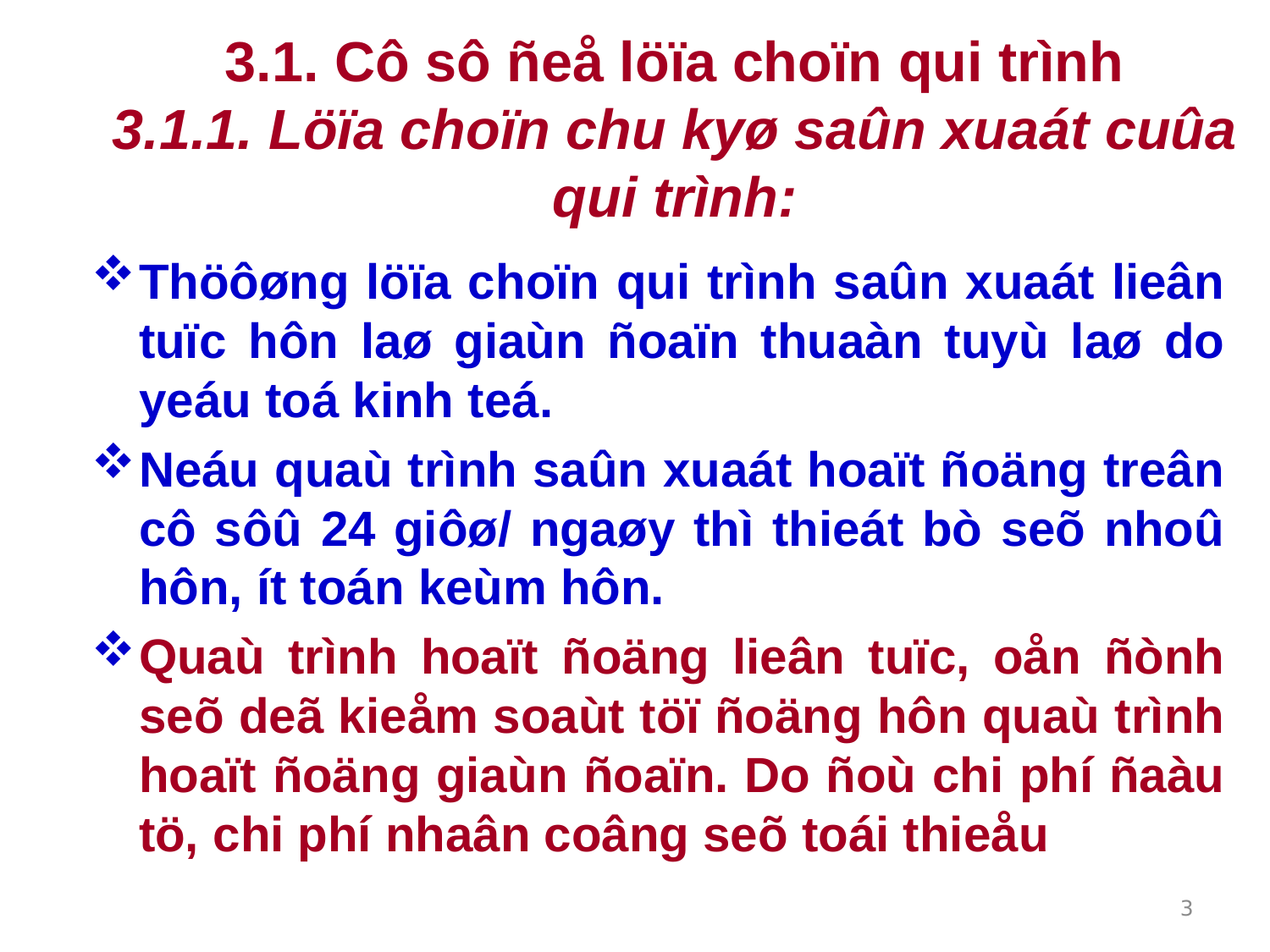

# 3.1. Cô sô ñeå löïa choïn qui trình 3.1.1. Löïa choïn chu kyø saûn xuaát cuûa qui trình:
Thöôøng löïa choïn qui trình saûn xuaát lieân tuïc hôn laø giaùn ñoaïn thuaàn tuyù laø do yeáu toá kinh teá.
Neáu quaù trình saûn xuaát hoaït ñoäng treân cô sôû 24 giôø/ ngaøy thì thieát bò seõ nhoû hôn, ít toán keùm hôn.
Quaù trình hoaït ñoäng lieân tuïc, oån ñònh seõ deã kieåm soaùt töï ñoäng hôn quaù trình hoaït ñoäng giaùn ñoaïn. Do ñoù chi phí ñaàu tö, chi phí nhaân coâng seõ toái thieåu
3